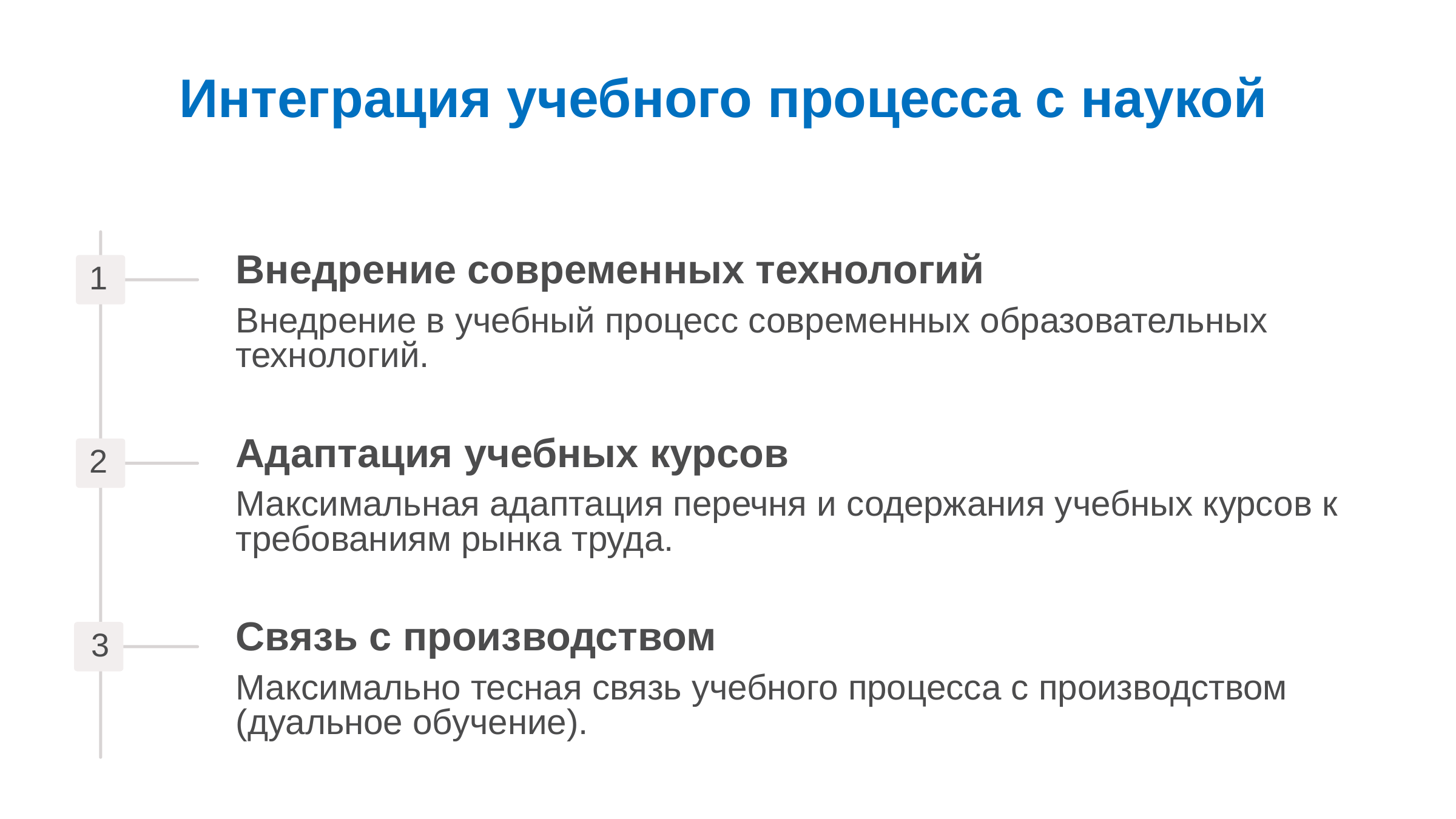

Интеграция учебного процесса с наукой

Внедрение современных технологий
1

Внедрение в учебный процесс современных образовательных технологий.

Адаптация учебных курсов
2

Максимальная адаптация перечня и содержания учебных курсов к требованиям рынка труда.

Связь с производством
3

Максимально тесная связь учебного процесса с производством (дуальное обучение).